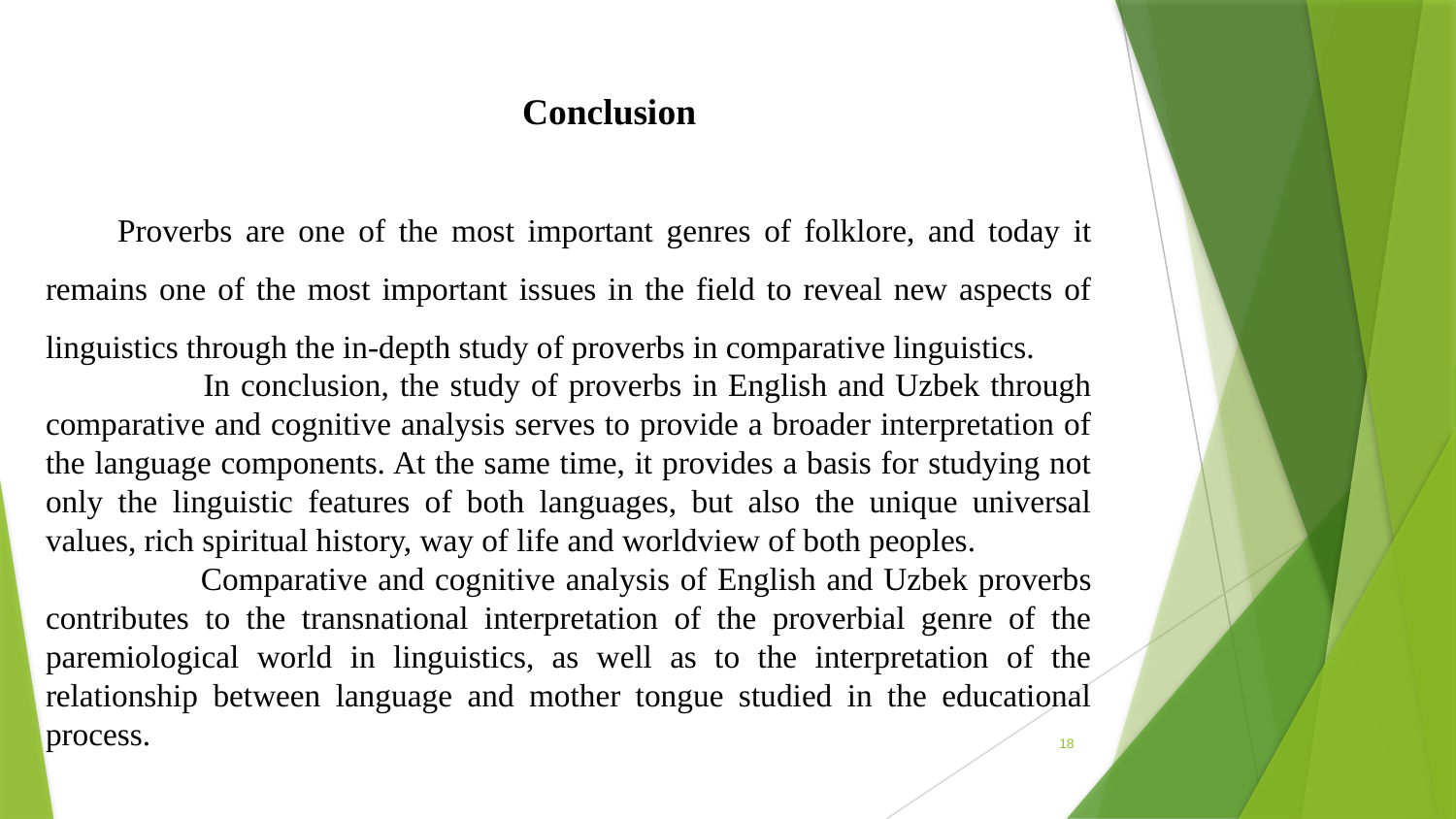

Conclusion

Proverbs are one of the most important genres of folklore, and today it remains one of the most important issues in the field to reveal new aspects of linguistics through the in-depth study of proverbs in comparative linguistics.
        In conclusion, the study of proverbs in English and Uzbek through comparative and cognitive analysis serves to provide a broader interpretation of the language components. At the same time, it provides a basis for studying not only the linguistic features of both languages, but also the unique universal values, rich spiritual history, way of life and worldview of both peoples.
        Comparative and cognitive analysis of English and Uzbek proverbs contributes to the transnational interpretation of the proverbial genre of the paremiological world in linguistics, as well as to the interpretation of the relationship between language and mother tongue studied in the educational process.

18